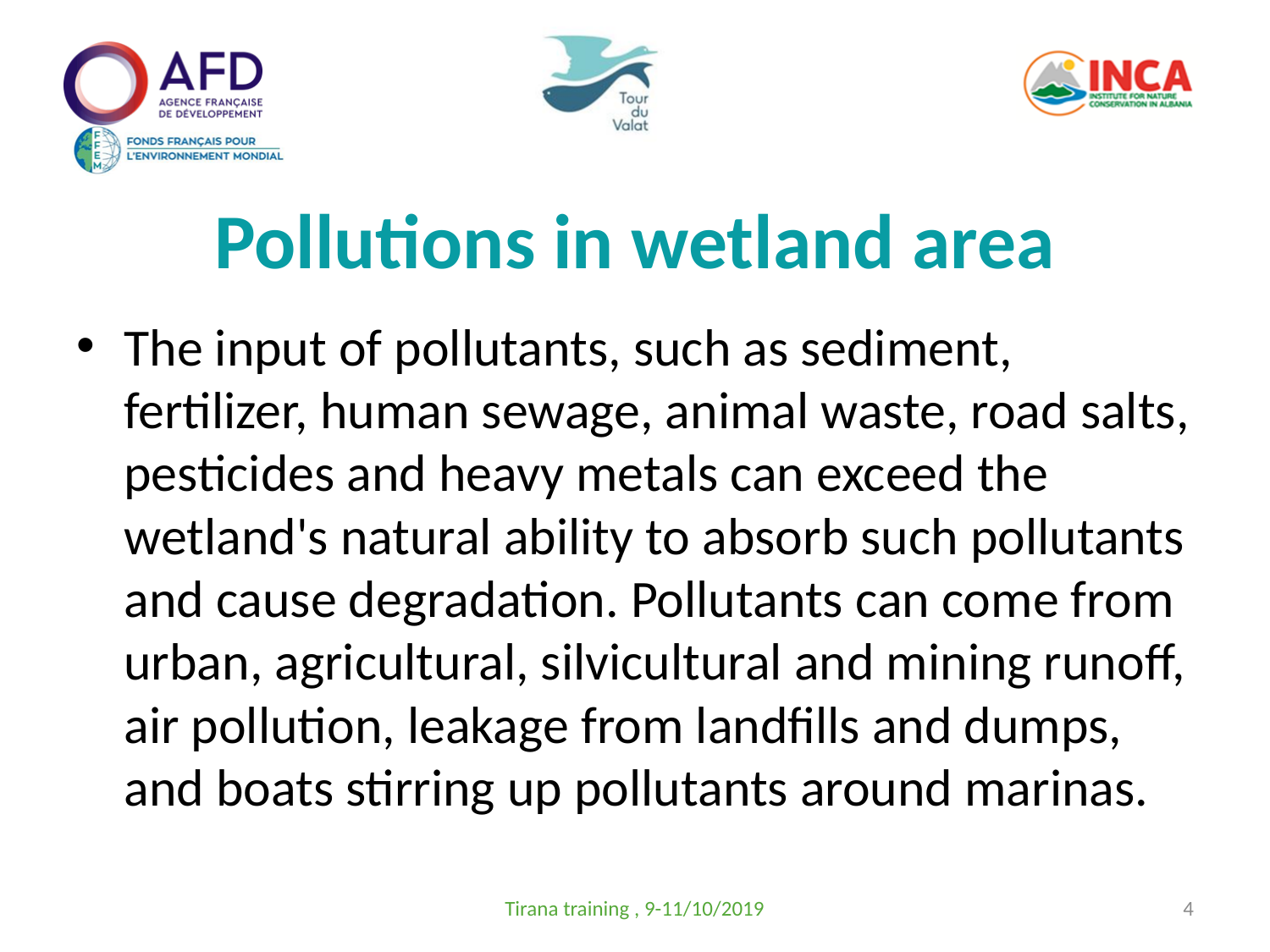

# Pollutions in wetland area
The input of pollutants, such as sediment, fertilizer, human sewage, animal waste, road salts, pesticides and heavy metals can exceed the wetland's natural ability to absorb such pollutants and cause degradation. Pollutants can come from urban, agricultural, silvicultural and mining runoff, air pollution, leakage from landfills and dumps, and boats stirring up pollutants around marinas.
Tirana training , 9-11/10/2019
4